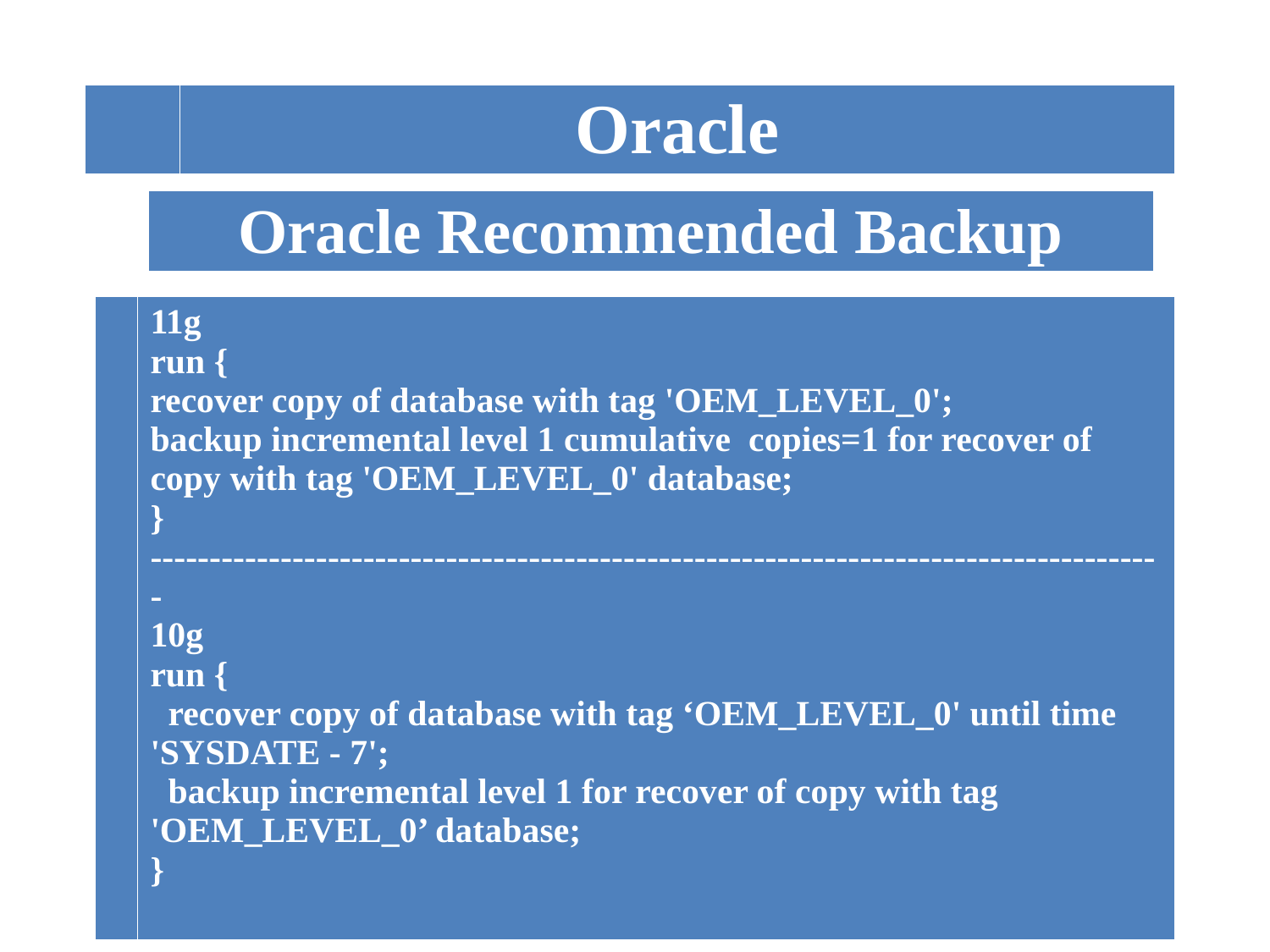

|  | Oracle |
| --- | --- |
| Oracle Recommended Backup |
| --- |
|  | 11g run { recover copy of database with tag 'OEM\_LEVEL\_0'; backup incremental level 1 cumulative copies=1 for recover of copy with tag 'OEM\_LEVEL\_0' database; } -------------------------------------------------------------------------------------- 10g run { recover copy of database with tag ‘OEM\_LEVEL\_0' until time 'SYSDATE - 7'; backup incremental level 1 for recover of copy with tag 'OEM\_LEVEL\_0’ database; } |
| --- | --- |